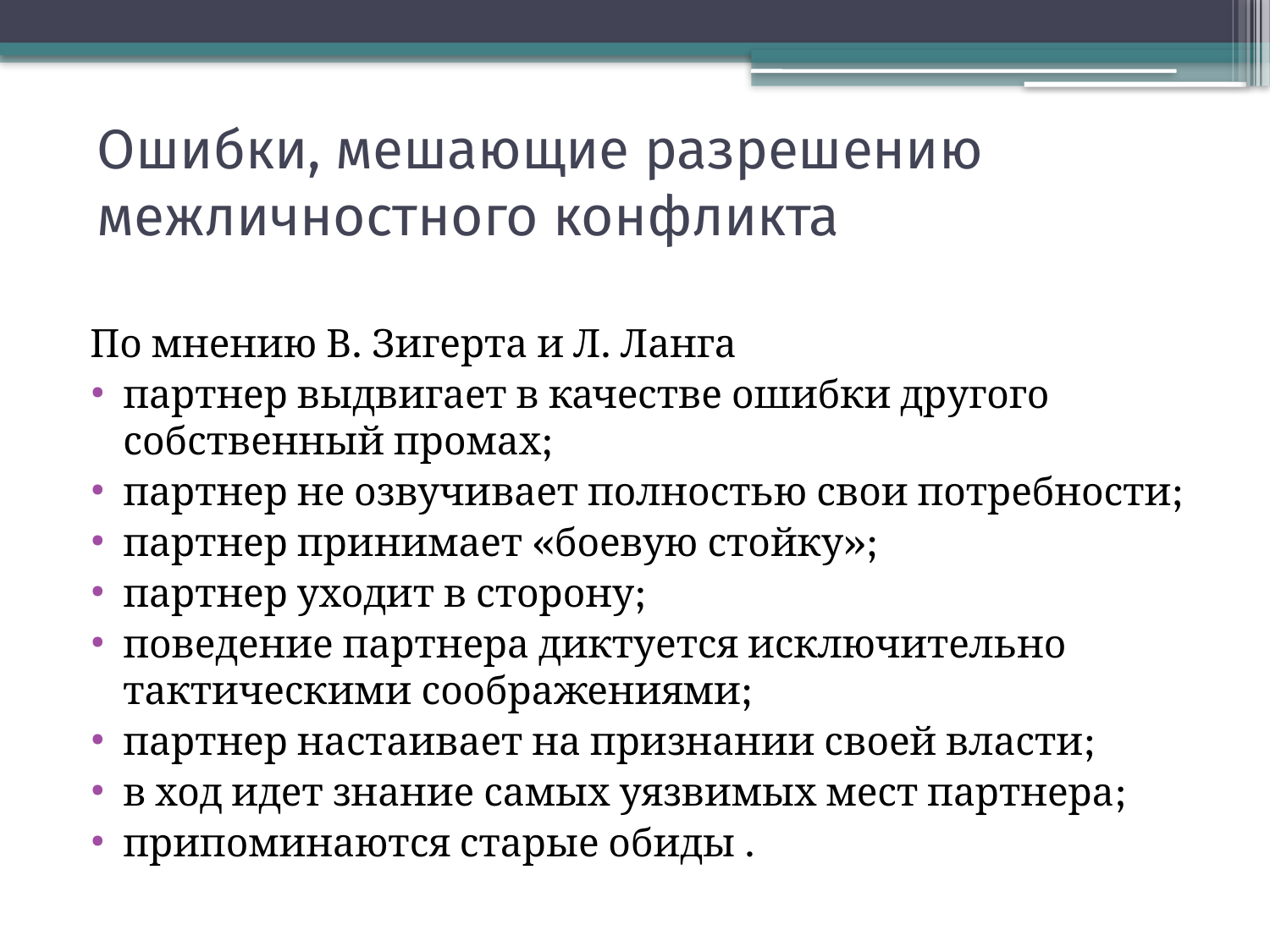

# Ошибки, мешающие разрешению межличностного конфликта
По мнению В. Зигерта и Л. Ланга
партнер выдвигает в качестве ошибки другого собственный промах;
партнер не озвучивает полностью свои потребности;
партнер принимает «боевую стойку»;
партнер уходит в сторону;
поведение партнера диктуется исключительно тактическими соображениями;
партнер настаивает на признании своей власти;
в ход идет знание самых уязвимых мест партнера;
припоминаются старые обиды .